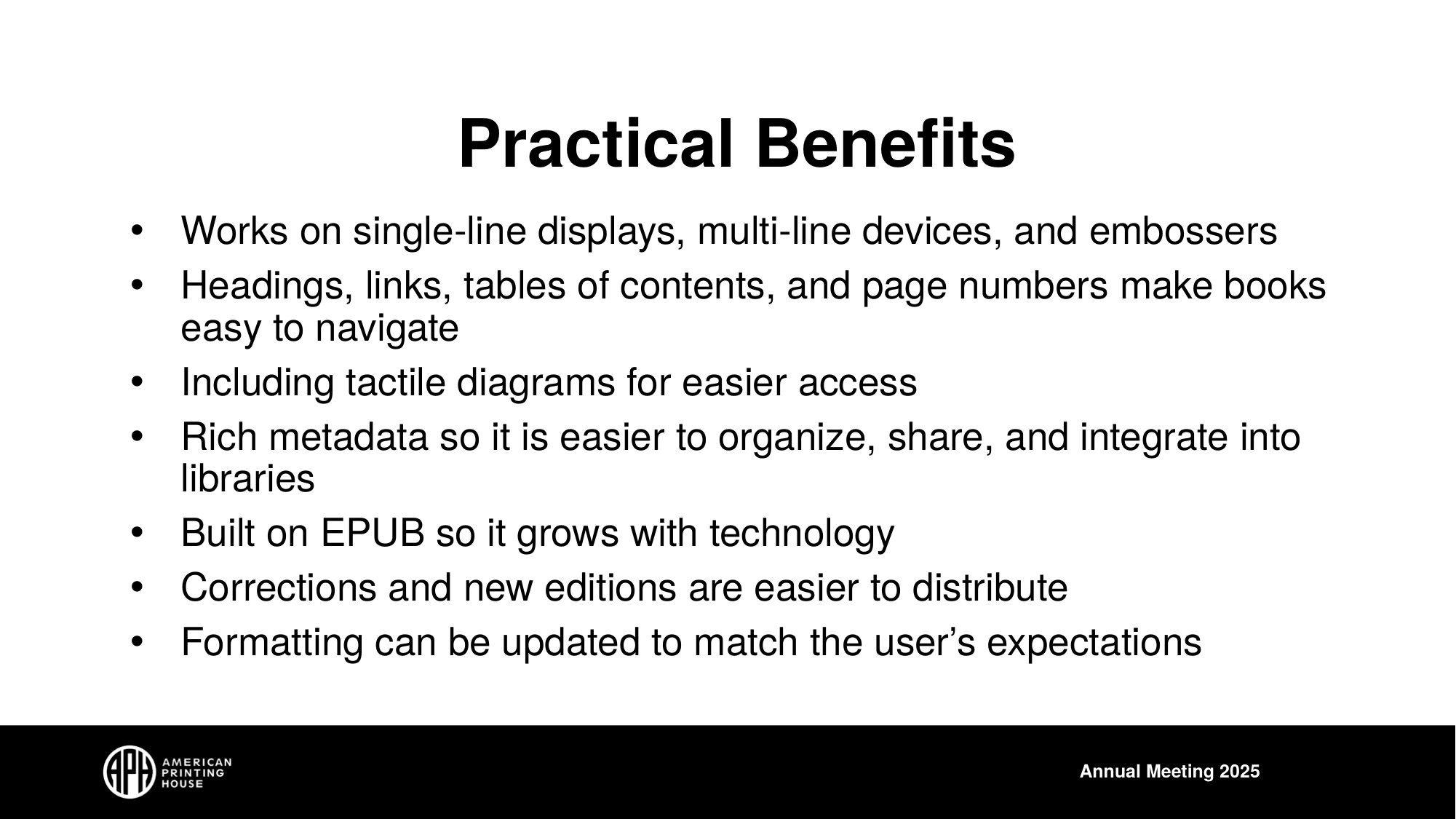

# Practical Benefits
Works on single-line displays, multi-line devices, and embossers
Headings, links, tables of contents, and page numbers make books easy to navigate
Including tactile diagrams for easier access
Rich metadata so it is easier to organize, share, and integrate into libraries
Built on EPUB so it grows with technology
Corrections and new editions are easier to distribute
Formatting can be updated to match the user’s expectations
Annual Meeting 2025